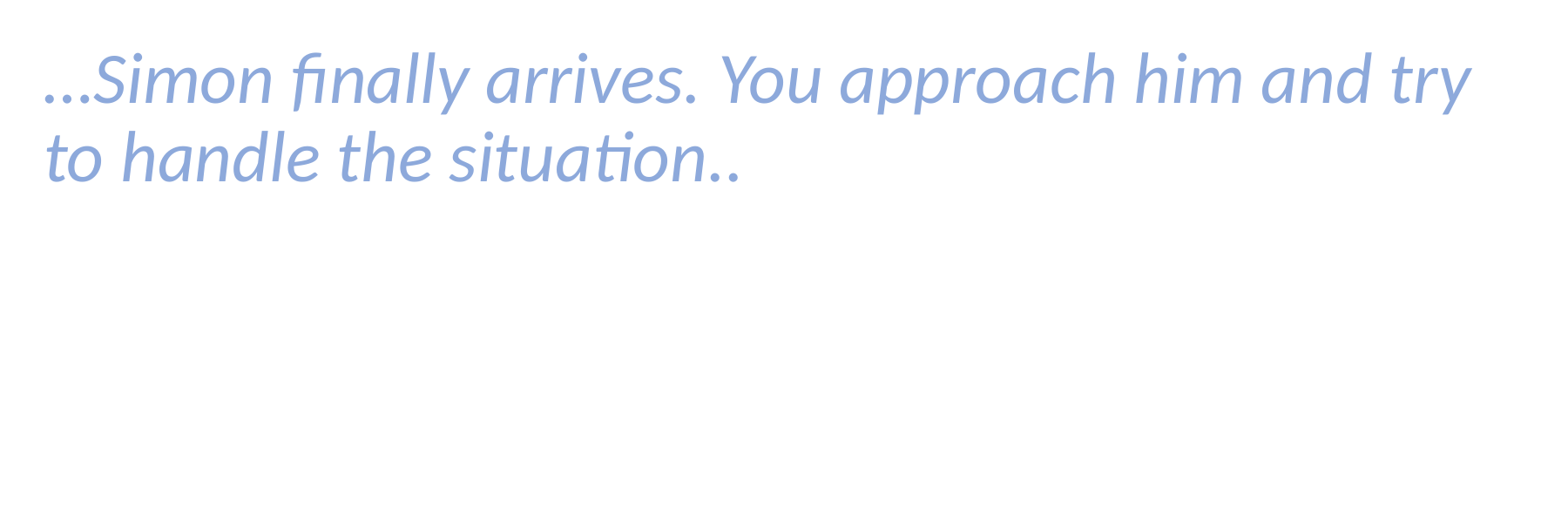

…Simon finally arrives. You approach him and try to handle the situation..